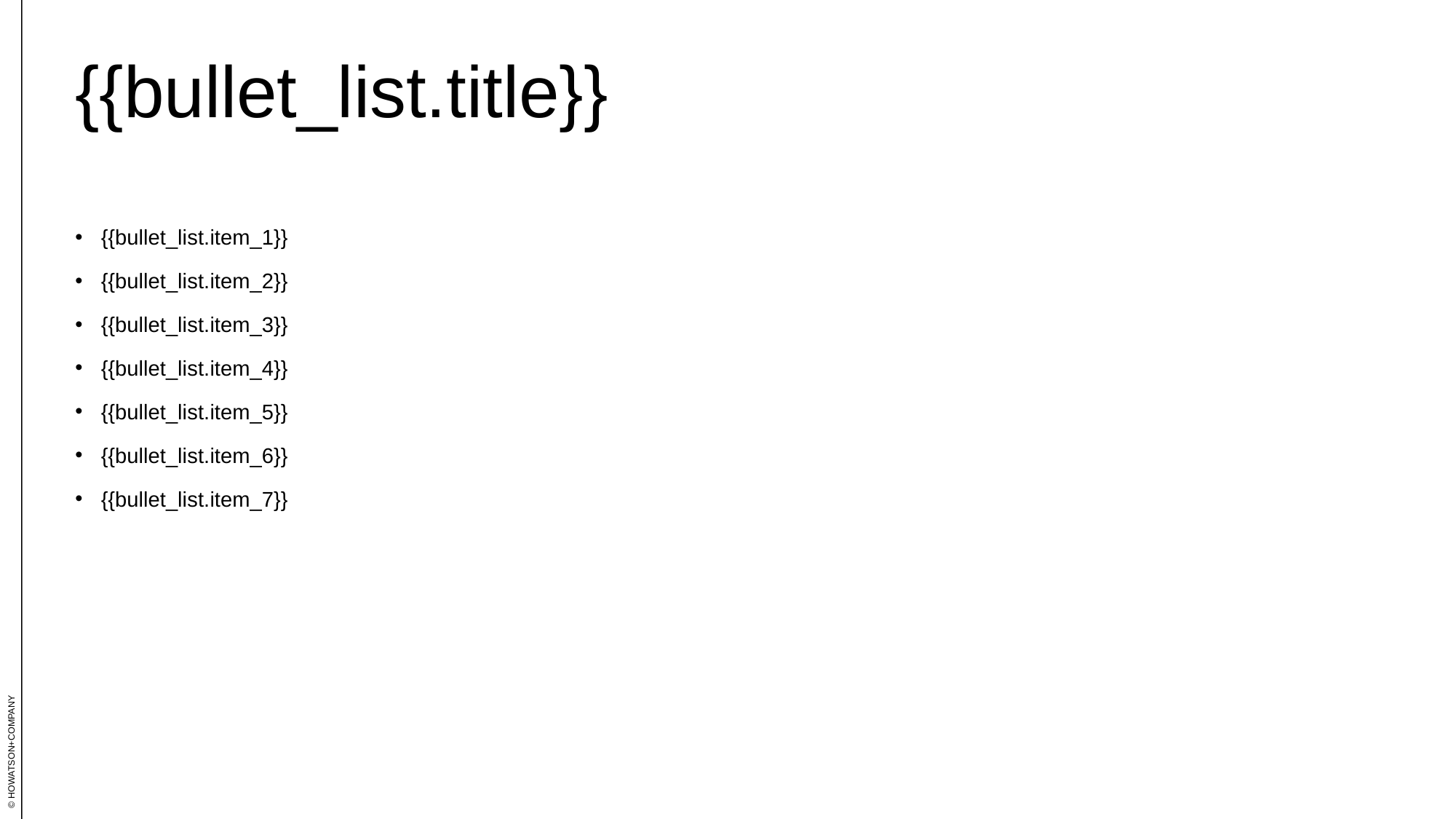

{{bullet_list.title}}
{{bullet_list.item_1}}
{{bullet_list.item_2}}
{{bullet_list.item_3}}
{{bullet_list.item_4}}
{{bullet_list.item_5}}
{{bullet_list.item_6}}
{{bullet_list.item_7}}